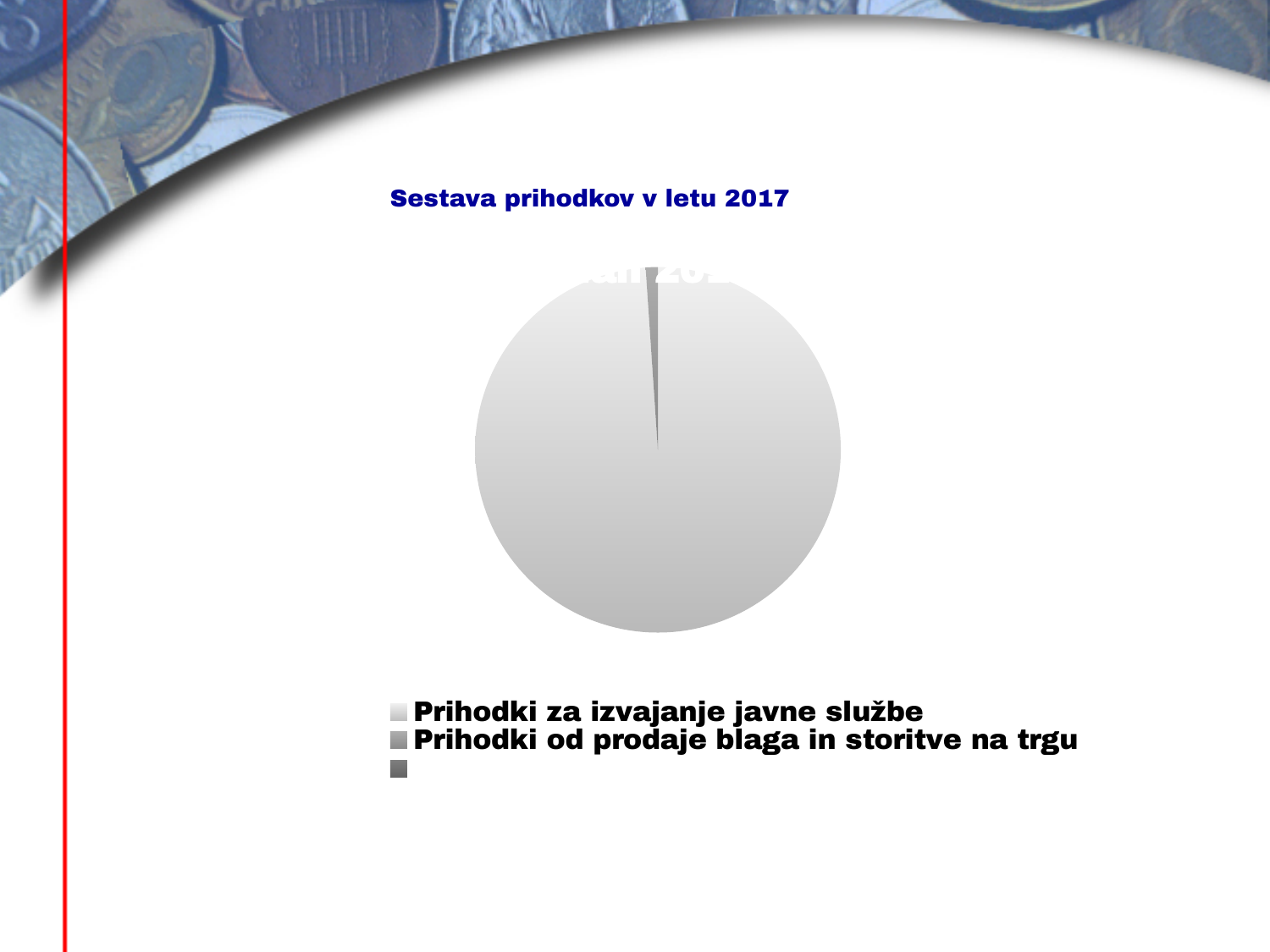

# Sestava prihodkov v letu 2017

### Chart:

| Category | Plan 2017 |
|---|---|
| Prihodki za izvajanje javne službe | 5250720.0 |
| Prihodki od prodaje blaga in storitve na trgu | 57000.0 |
|   | None |